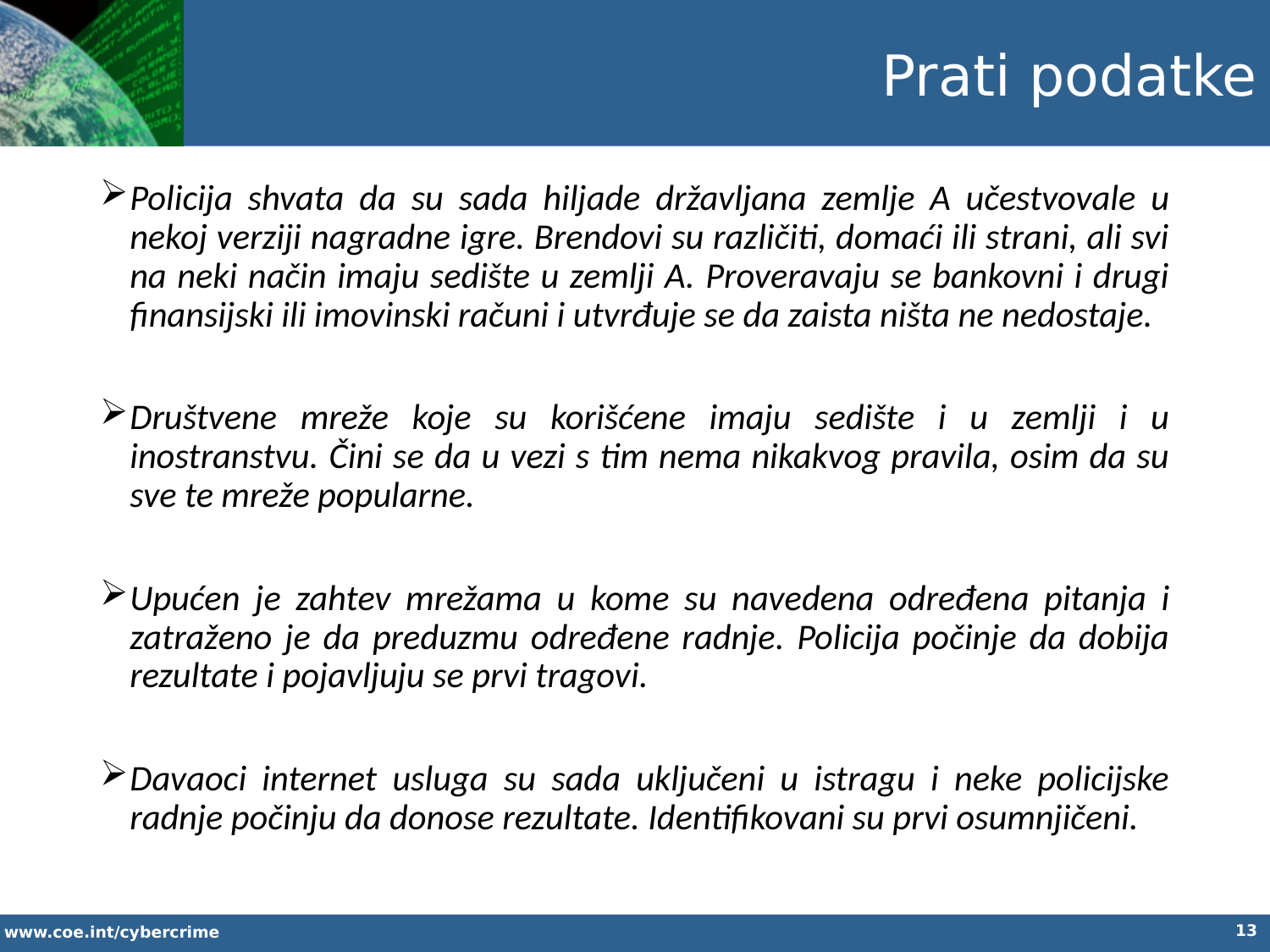

Prati podatke
Policija shvata da su sada hiljade državljana zemlje A učestvovale u nekoj verziji nagradne igre. Brendovi su različiti, domaći ili strani, ali svi na neki način imaju sedište u zemlji A. Proveravaju se bankovni i drugi finansijski ili imovinski računi i utvrđuje se da zaista ništa ne nedostaje.

Društvene mreže koje su korišćene imaju sedište i u zemlji i u inostranstvu. Čini se da u vezi s tim nema nikakvog pravila, osim da su sve te mreže popularne.

Upućen je zahtev mrežama u kome su navedena određena pitanja i zatraženo je da preduzmu određene radnje. Policija počinje da dobija rezultate i pojavljuju se prvi tragovi.

Davaoci internet usluga su sada uključeni u istragu i neke policijske radnje počinju da donose rezultate. Identifikovani su prvi osumnjičeni.
13